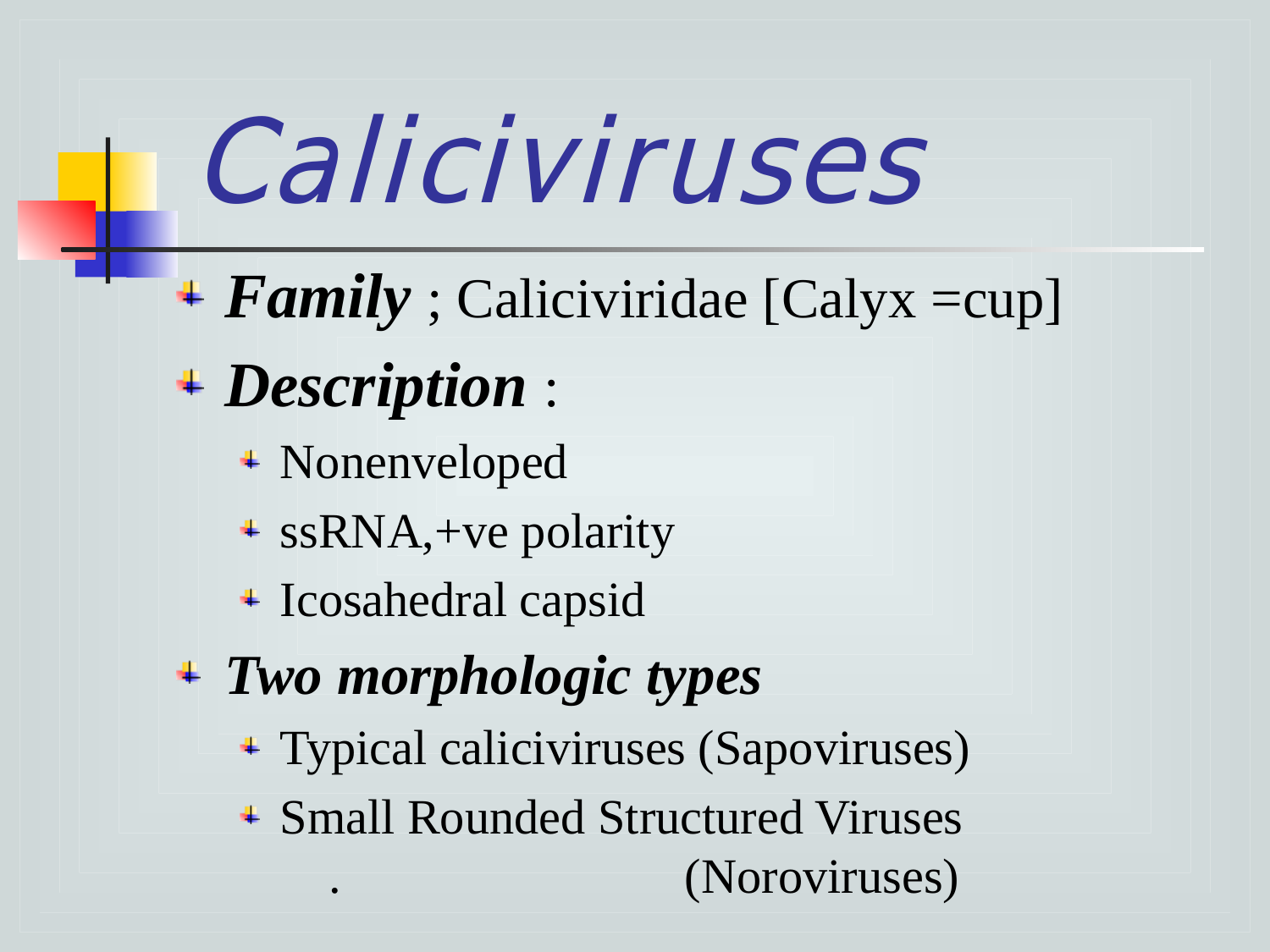

# Caliciviruses
Family ; Caliciviridae [Calyx =cup]
Description :
Nonenveloped
ssRNA,+ve polarity
Icosahedral capsid
Two morphologic types
Typical caliciviruses (Sapoviruses)
Small Rounded Structured Viruses                          .                            (Noroviruses)